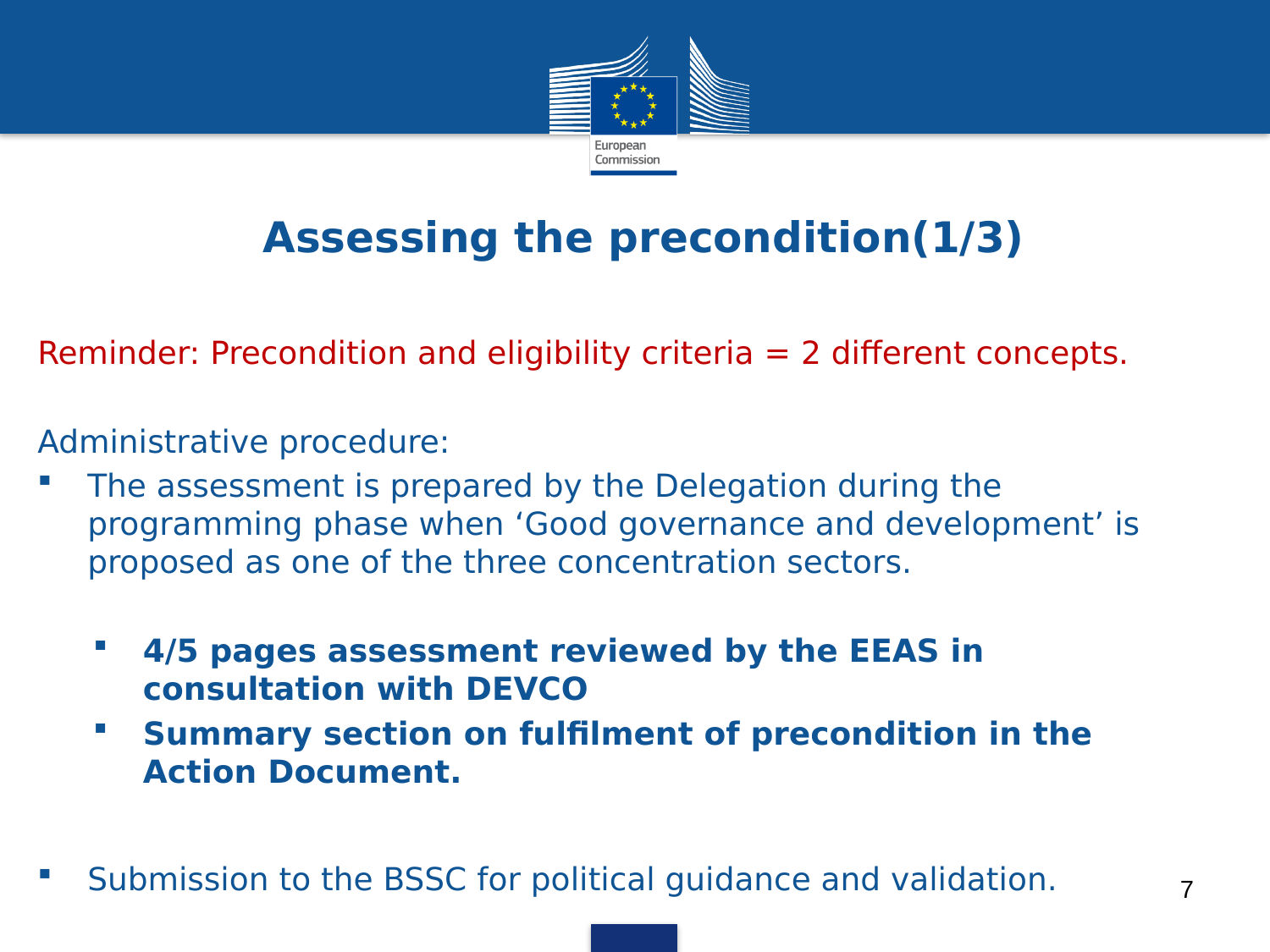

# Assessing the precondition(1/3)

Reminder: Precondition and eligibility criteria = 2 different concepts.

Administrative procedure:
The assessment is prepared by the Delegation during the programming phase when ‘Good governance and development’ is proposed as one of the three concentration sectors.

4/5 pages assessment reviewed by the EEAS in consultation with DEVCO
Summary section on fulfilment of precondition in the Action Document.

Submission to the BSSC for political guidance and validation.

7